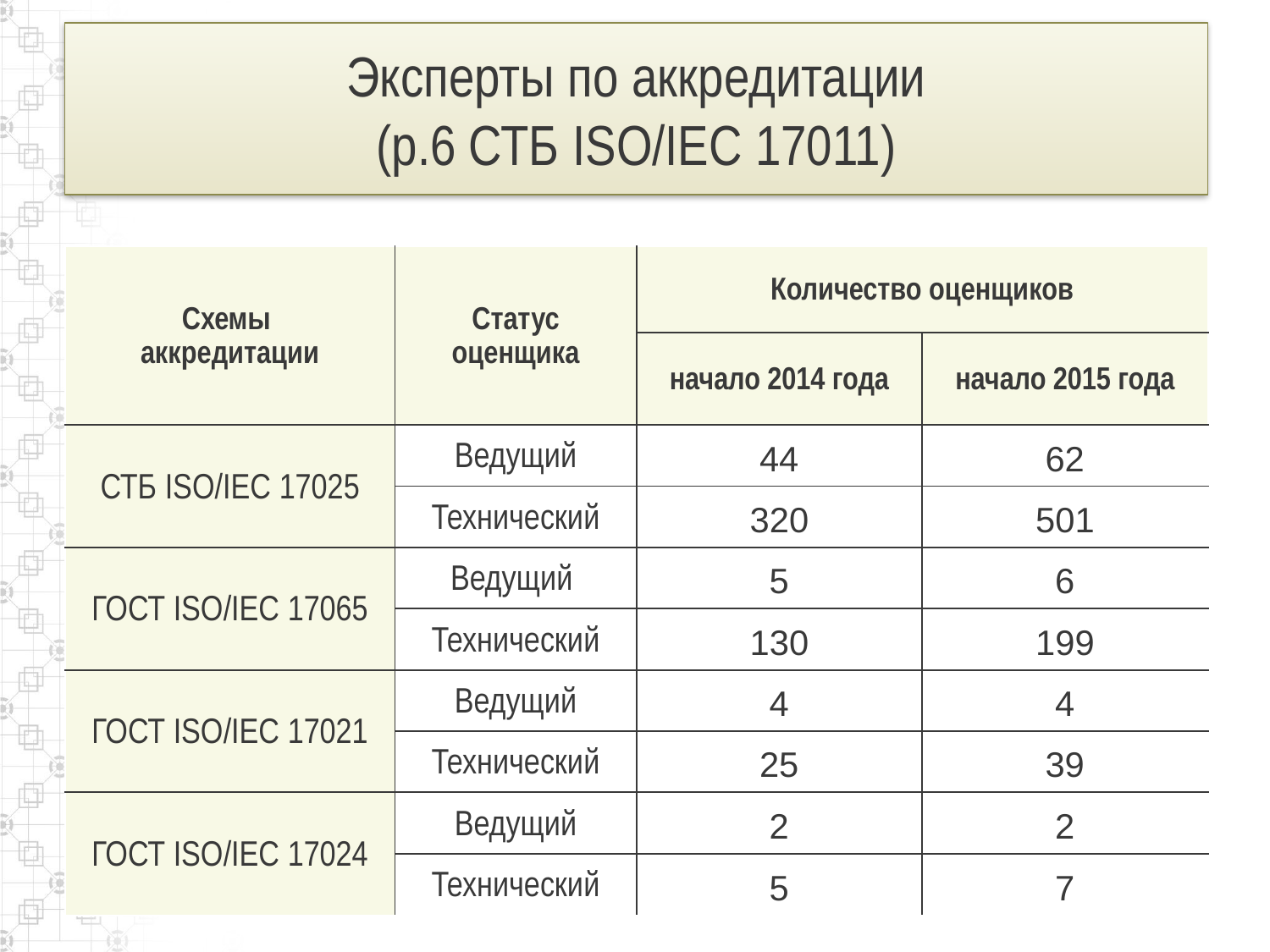

# Эксперты по аккредитации (р.6 СТБ ISO/IEC 17011)
| Схемы аккредитации | Статус оценщика | Количество оценщиков |  |
| --- | --- | --- | --- |
|  |  | начало 2014 года | начало 2015 года |
| СТБ ISO/IEC 17025 | Ведущий | 44 | 62 |
|  | Технический | 320 | 501 |
| ГОСТ ISO/IEC 17065 | Ведущий | 5 | 6 |
|  | Технический | 130 | 199 |
| ГОСТ ISO/IEC 17021 | Ведущий | 4 | 4 |
|  | Технический | 25 | 39 |
| ГОСТ ISO/IEC 17024 | Ведущий | 2 | 2 |
|  | Технический | 5 | 7 |